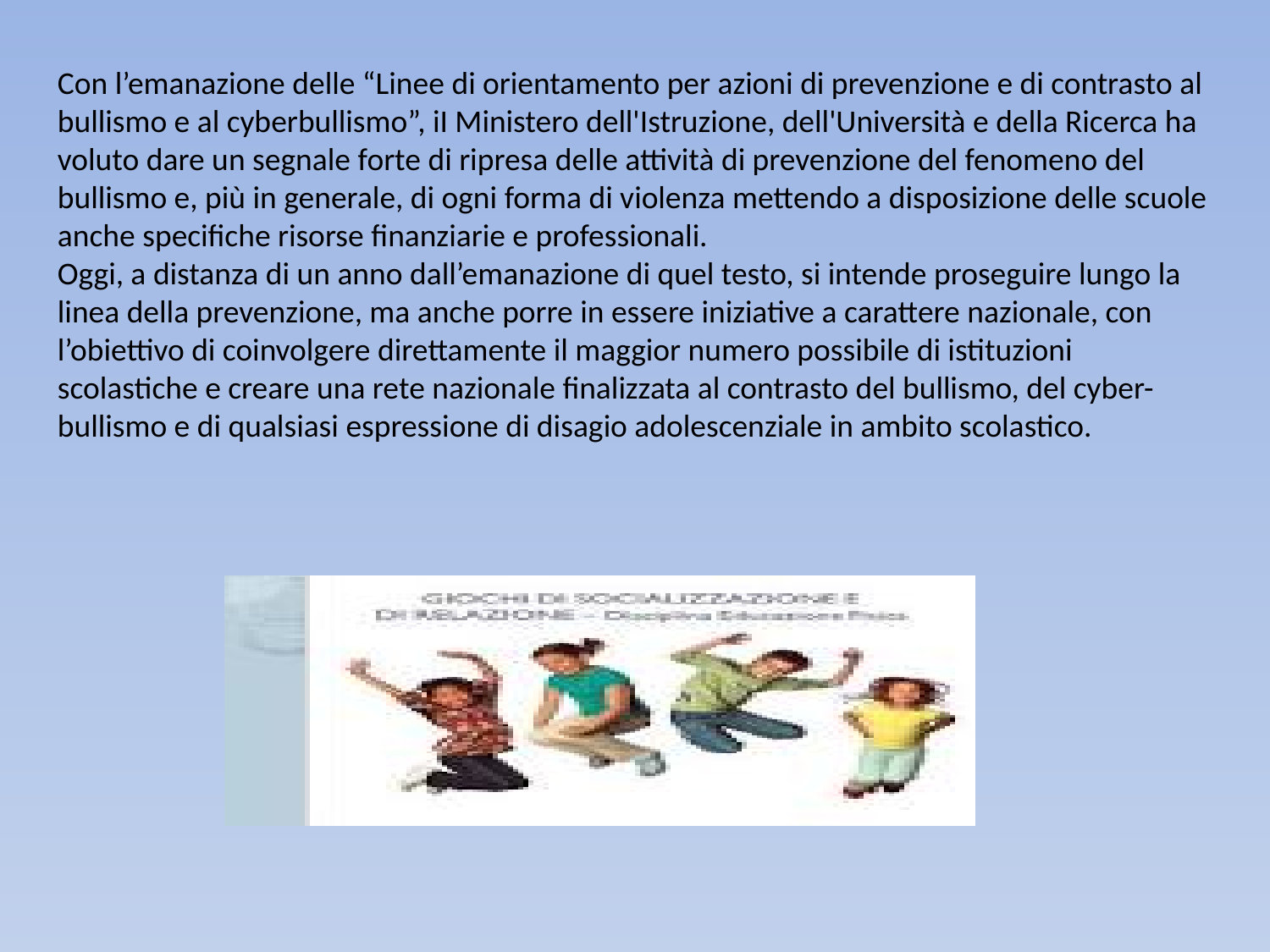

Con l’emanazione delle “Linee di orientamento per azioni di prevenzione e di contrasto al bullismo e al cyberbullismo”, iI Ministero dell'Istruzione, dell'Università e della Ricerca ha voluto dare un segnale forte di ripresa delle attività di prevenzione del fenomeno del bullismo e, più in generale, di ogni forma di violenza mettendo a disposizione delle scuole anche specifiche risorse finanziarie e professionali.
Oggi, a distanza di un anno dall’emanazione di quel testo, si intende proseguire lungo la linea della prevenzione, ma anche porre in essere iniziative a carattere nazionale, con l’obiettivo di coinvolgere direttamente il maggior numero possibile di istituzioni scolastiche e creare una rete nazionale finalizzata al contrasto del bullismo, del cyber-bullismo e di qualsiasi espressione di disagio adolescenziale in ambito scolastico.